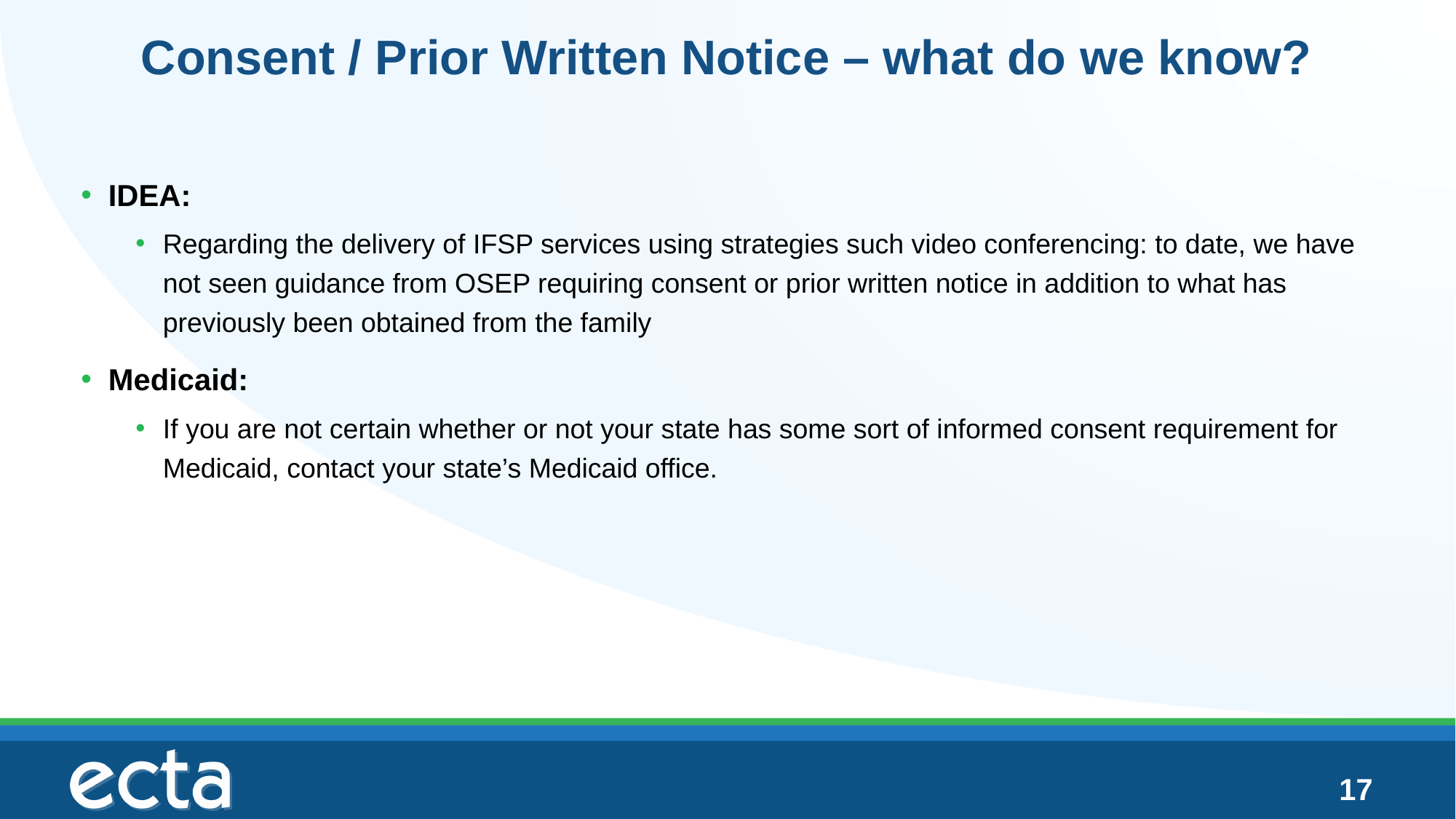

# Consent / Prior Written Notice – what do we know?
IDEA:
Regarding the delivery of IFSP services using strategies such video conferencing: to date, we have not seen guidance from OSEP requiring consent or prior written notice in addition to what has previously been obtained from the family
Medicaid:
If you are not certain whether or not your state has some sort of informed consent requirement for Medicaid, contact your state’s Medicaid office.

17